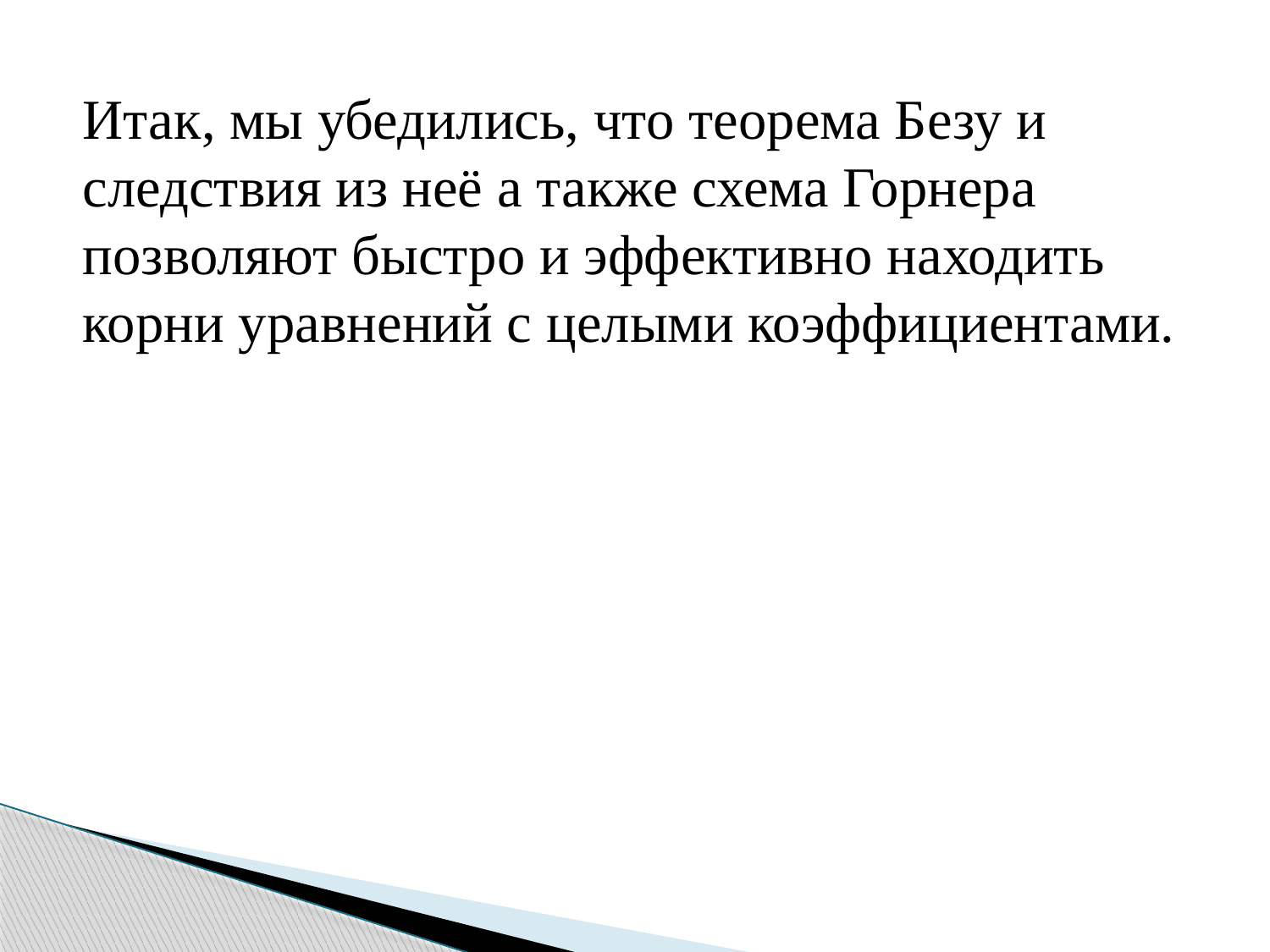

Итак, мы убедились, что теорема Безу и следствия из неё а также схема Горнера позволяют быстро и эффективно находить корни уравнений с целыми коэффициентами.